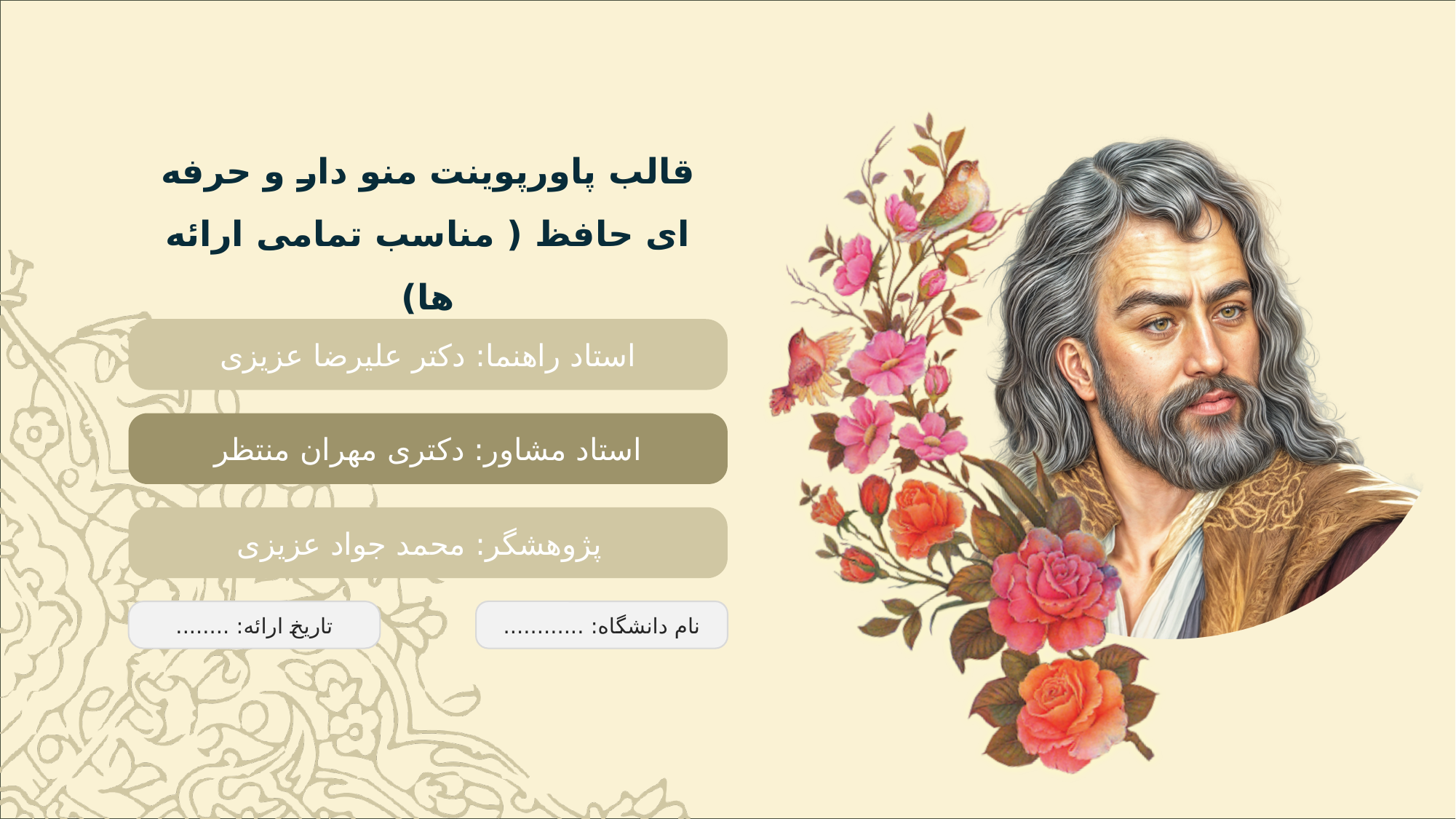

قالب پاورپوینت منو دار و حرفه ای حافظ ( مناسب تمامی ارائه ها)
استاد راهنما: دکتر علیرضا عزیزی

استاد مشاور: دکتری مهران منتظر

پژوهشگر: محمد جواد عزیزی
تاریخ ارائه: ........
نام دانشگاه: ............